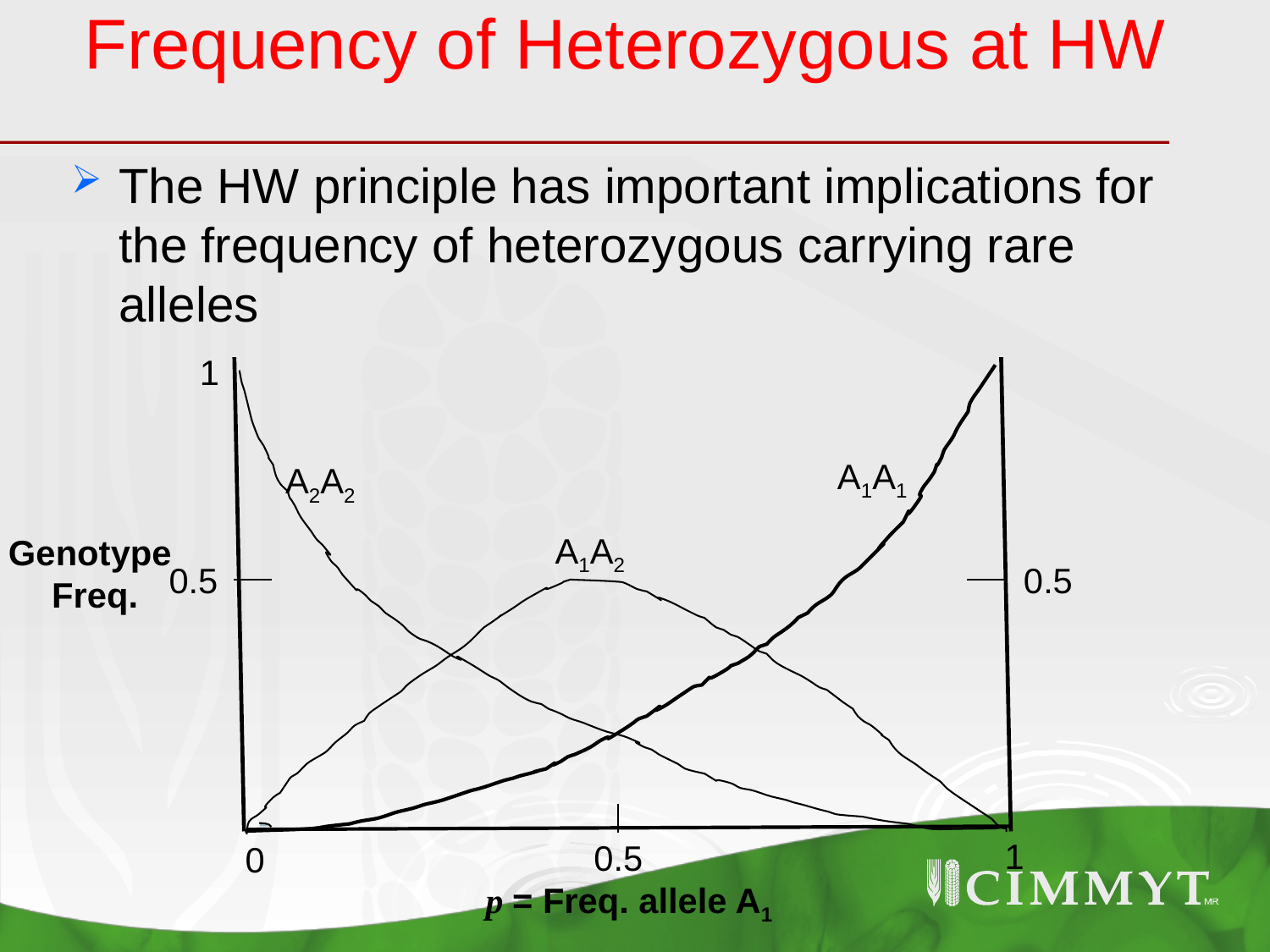

# Frequency of Heterozygous at HW
The HW principle has important implications for the frequency of heterozygous carrying rare alleles
1

A1A1
A2A2
A1A2
Genotype
 Freq.
0.5
0.5

1
0.5
0
p = Freq. allele A1